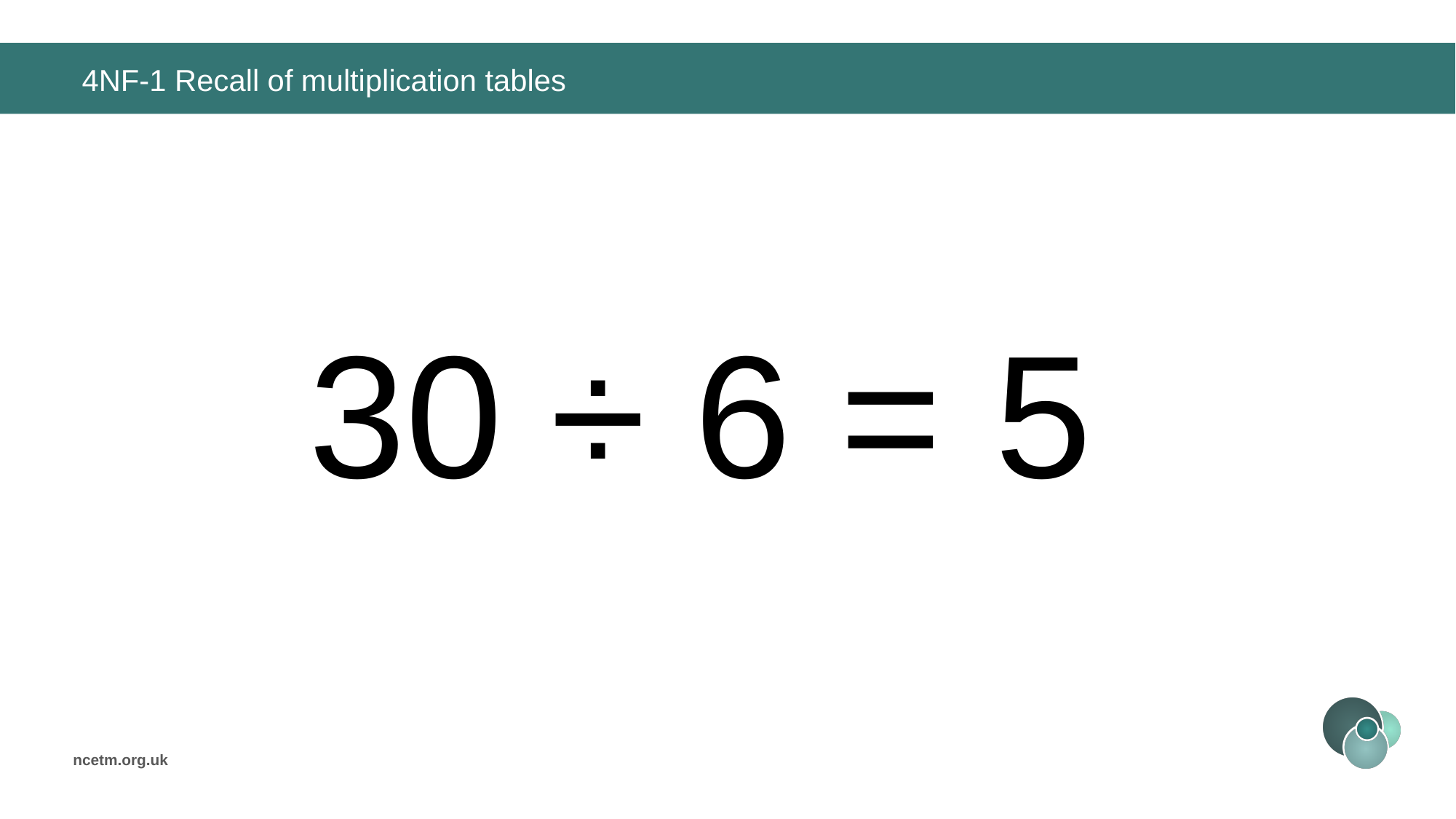

# 4NF-1 Recall of multiplication tables
30 ÷ 6 =
5